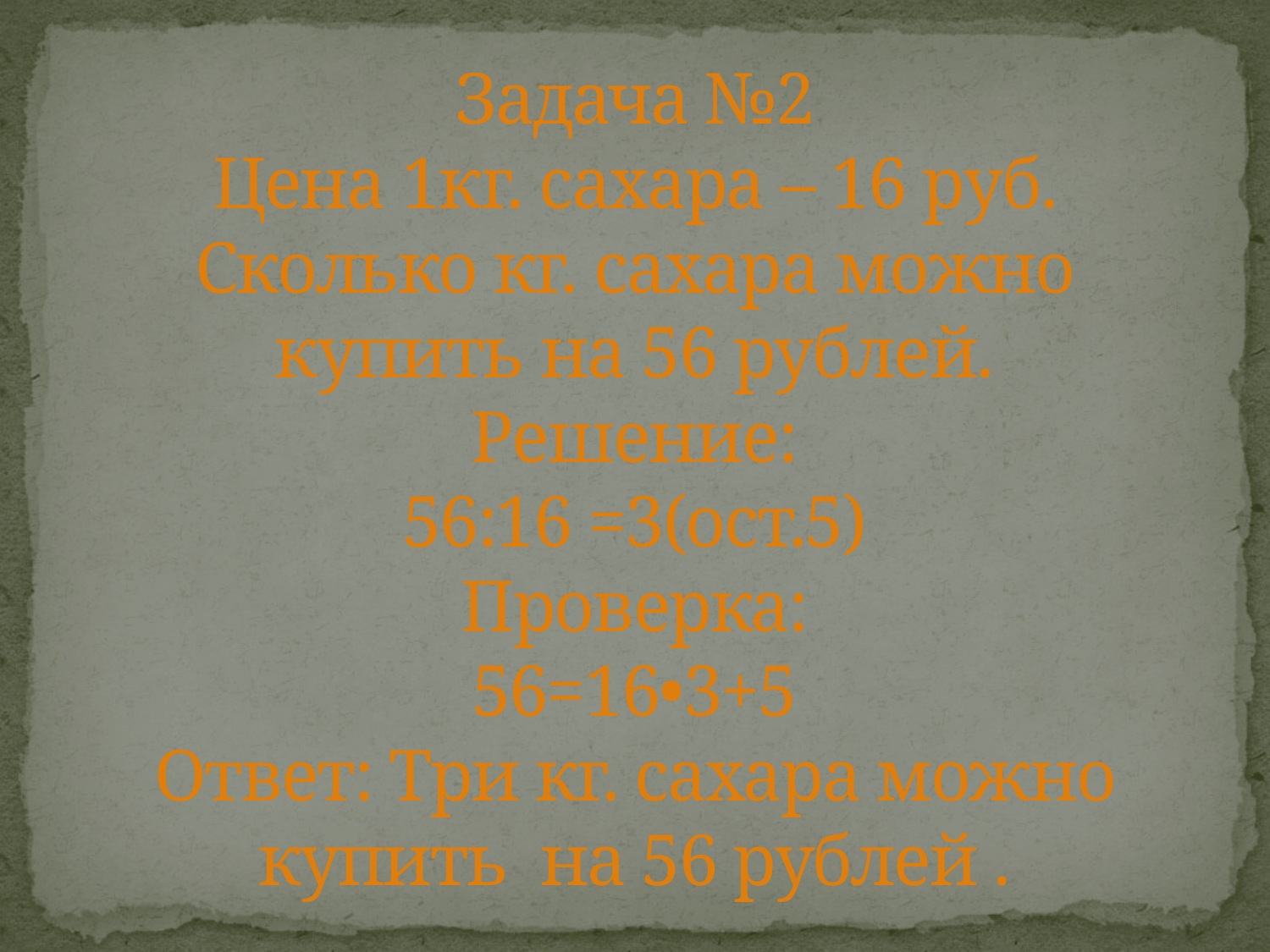

# Задача №2 Цена 1кг. сахара – 16 руб. Сколько кг. сахара можно купить на 56 рублей. Решение: 56:16 =3(ост.5) Проверка: 56=16•3+5 Ответ: Три кг. сахара можно купить  на 56 рублей .